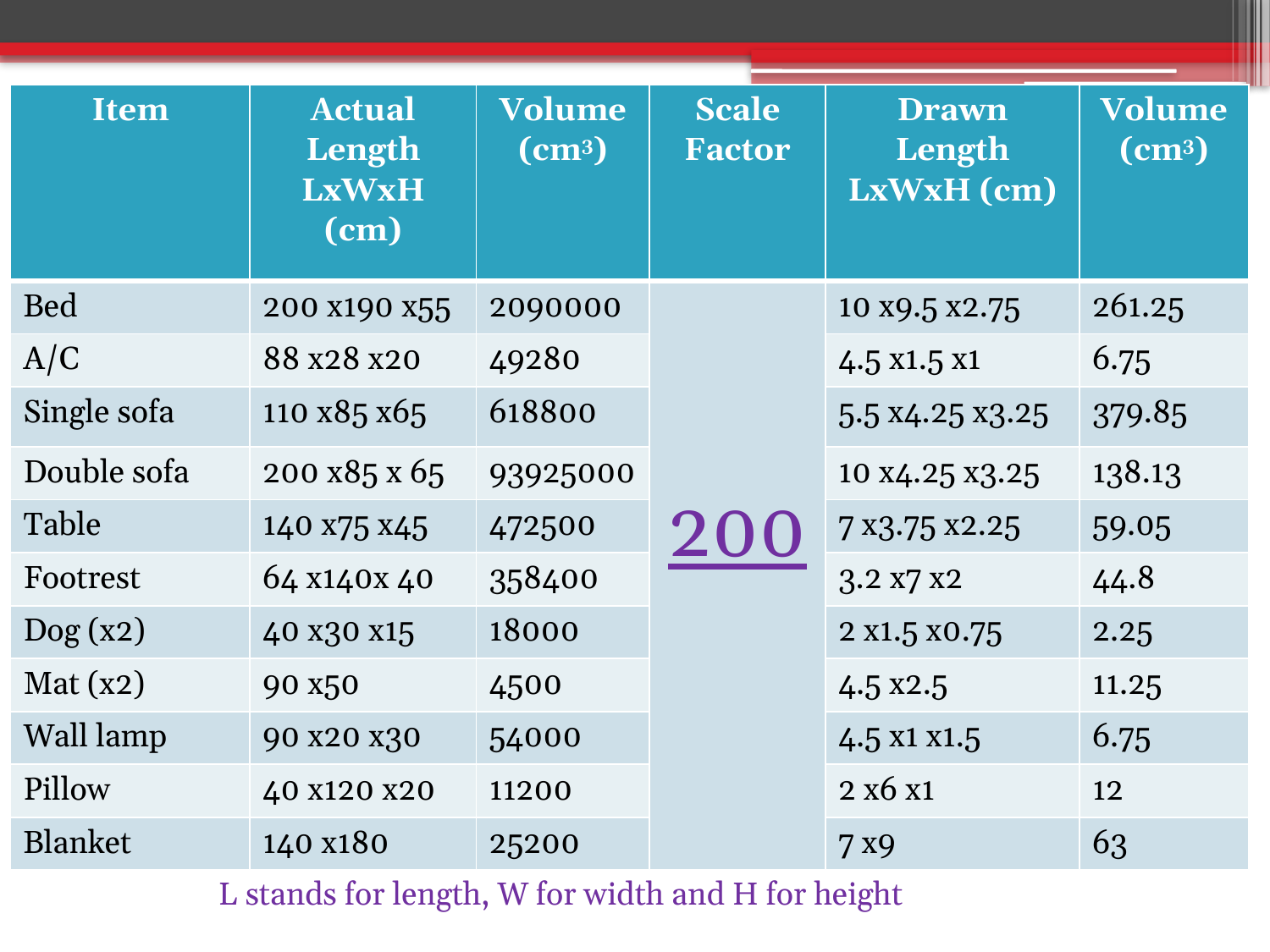

| Item | Actual Length LxWxH (cm) | Volume (cm3) | Scale Factor | Drawn Length LxWxH (cm) | Volume (cm3) |
| --- | --- | --- | --- | --- | --- |
| Bed | 200 x190 x55 | 2090000 | 200 | 10 x9.5 x2.75 | 261.25 |
| A/C | 88 x28 x20 | 49280 |  | 4.5 x1.5 x1 | 6.75 |
| Single sofa | 110 x85 x65 | 618800 |  | 5.5 x4.25 x3.25 | 379.85 |
| Double sofa | 200 x85 x 65 | 93925000 |  | 10 x4.25 x3.25 | 138.13 |
| Table | 140 x75 x45 | 472500 |  | 7 x3.75 x2.25 | 59.05 |
| Footrest | 64 x140x 40 | 358400 |  | 3.2 x7 x2 | 44.8 |
| Dog (x2) | 40 x30 x15 | 18000 |  | 2 x1.5 x0.75 | 2.25 |
| Mat (x2) | 90 x50 | 4500 |  | 4.5 x2.5 | 11.25 |
| Wall lamp | 90 x20 x30 | 54000 |  | 4.5 x1 x1.5 | 6.75 |
| Pillow | 40 x120 x20 | 11200 |  | 2 x6 x1 | 12 |
| Blanket | 140 x180 | 25200 |  | 7 x9 | 63 |
L stands for length, W for width and H for height